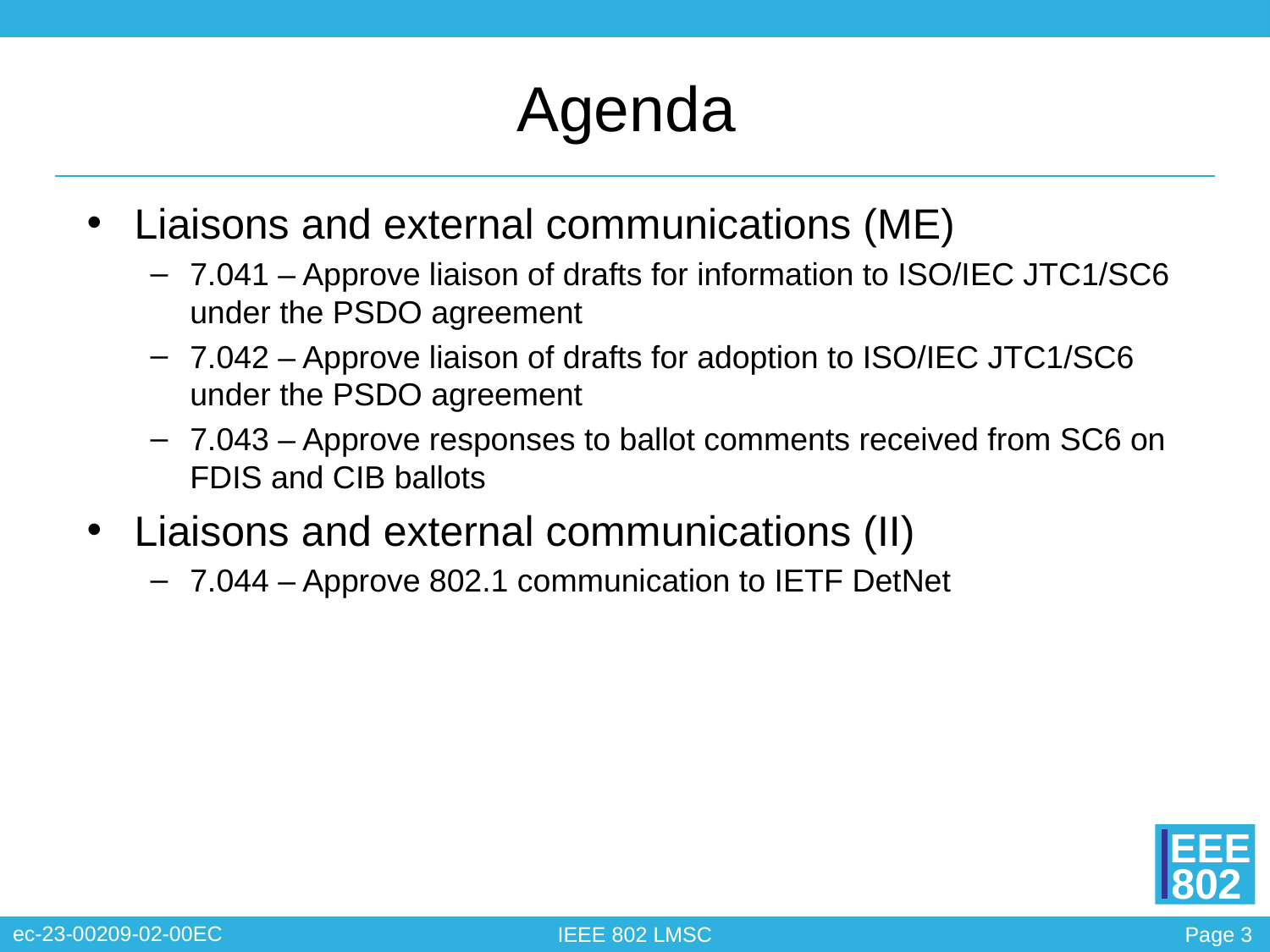

# Agenda
Liaisons and external communications (ME)
7.041 – Approve liaison of drafts for information to ISO/IEC JTC1/SC6 under the PSDO agreement
7.042 – Approve liaison of drafts for adoption to ISO/IEC JTC1/SC6 under the PSDO agreement
7.043 – Approve responses to ballot comments received from SC6 on FDIS and CIB ballots
Liaisons and external communications (II)
7.044 – Approve 802.1 communication to IETF DetNet